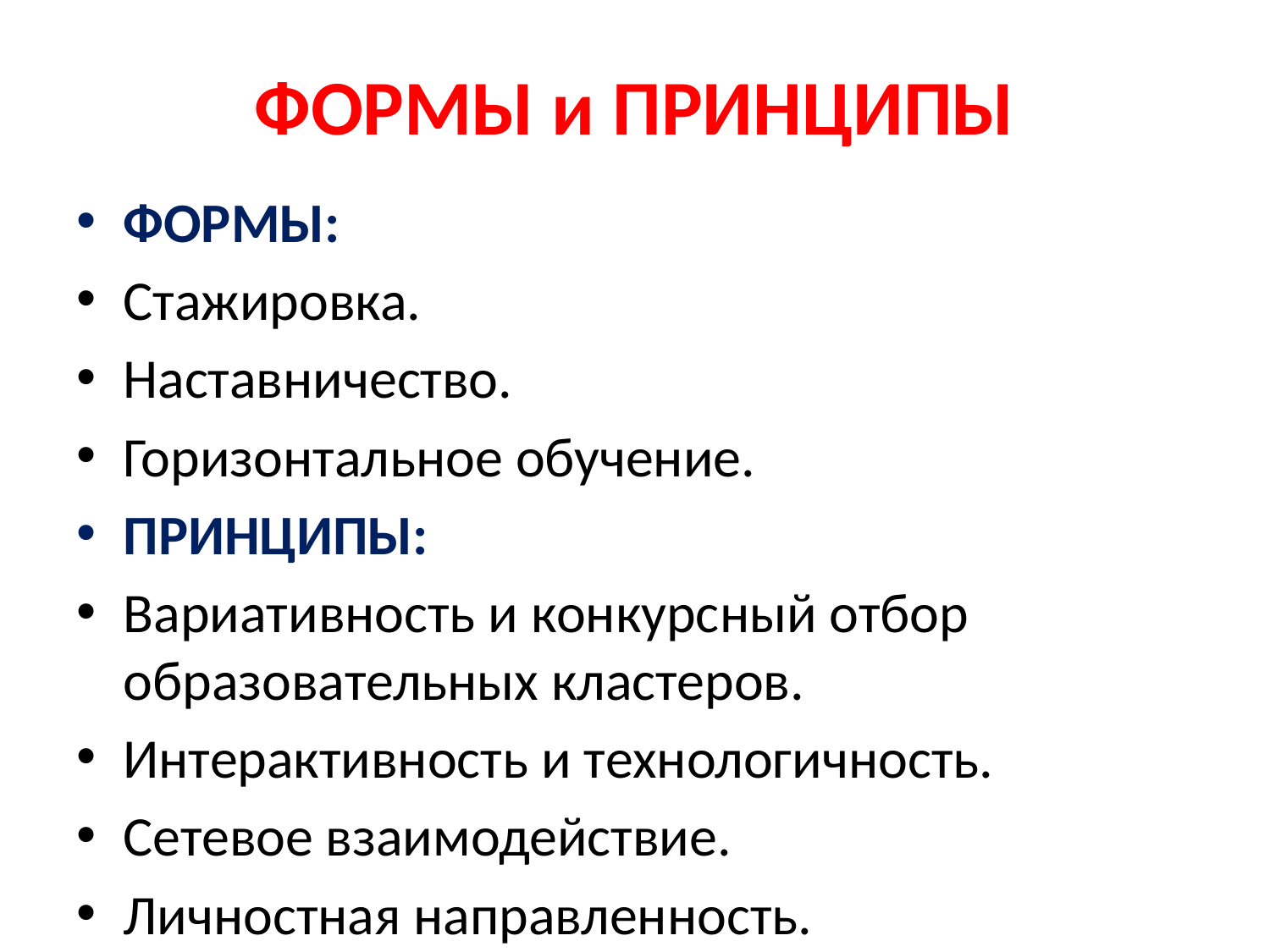

# ФОРМЫ и ПРИНЦИПЫ
ФОРМЫ:
Стажировка.
Наставничество.
Горизонтальное обучение.
ПРИНЦИПЫ:
Вариативность и конкурсный отбор  образовательных кластеров.
Интерактивность и технологичность.
Сетевое взаимодействие.
Личностная направленность.